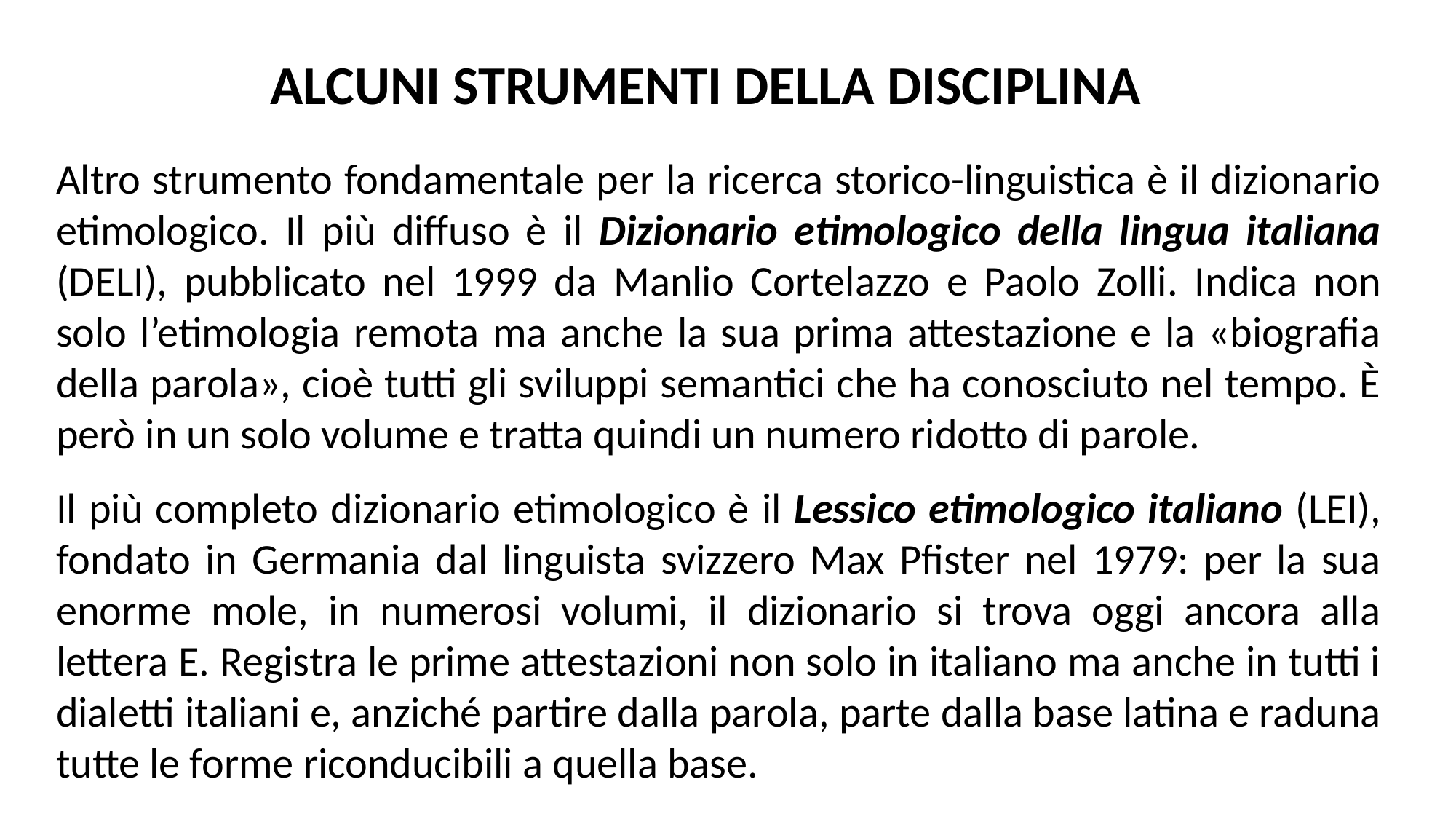

ALCUNI STRUMENTI DELLA DISCIPLINA
Altro strumento fondamentale per la ricerca storico-linguistica è il dizionario etimologico. Il più diffuso è il Dizionario etimologico della lingua italiana (DELI), pubblicato nel 1999 da Manlio Cortelazzo e Paolo Zolli. Indica non solo l’etimologia remota ma anche la sua prima attestazione e la «biografia della parola», cioè tutti gli sviluppi semantici che ha conosciuto nel tempo. È però in un solo volume e tratta quindi un numero ridotto di parole.
Il più completo dizionario etimologico è il Lessico etimologico italiano (LEI), fondato in Germania dal linguista svizzero Max Pfister nel 1979: per la sua enorme mole, in numerosi volumi, il dizionario si trova oggi ancora alla lettera E. Registra le prime attestazioni non solo in italiano ma anche in tutti i dialetti italiani e, anziché partire dalla parola, parte dalla base latina e raduna tutte le forme riconducibili a quella base.